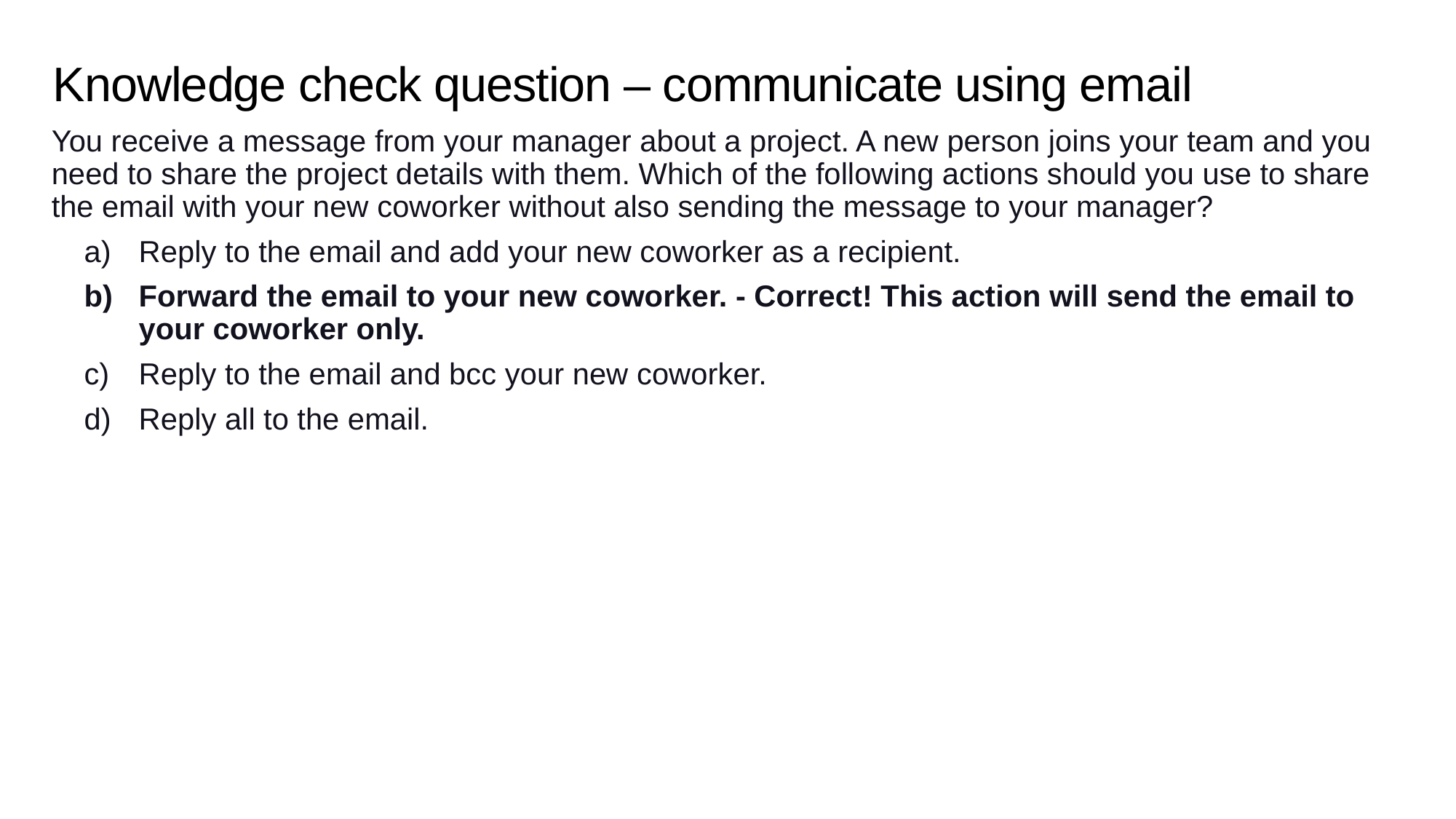

# Knowledge check question – communicate using email
You receive a message from your manager about a project. A new person joins your team and you need to share the project details with them. Which of the following actions should you use to share the email with your new coworker without also sending the message to your manager?
Reply to the email and add your new coworker as a recipient.
Forward the email to your new coworker. - Correct! This action will send the email to your coworker only.
Reply to the email and bcc your new coworker.
Reply all to the email.